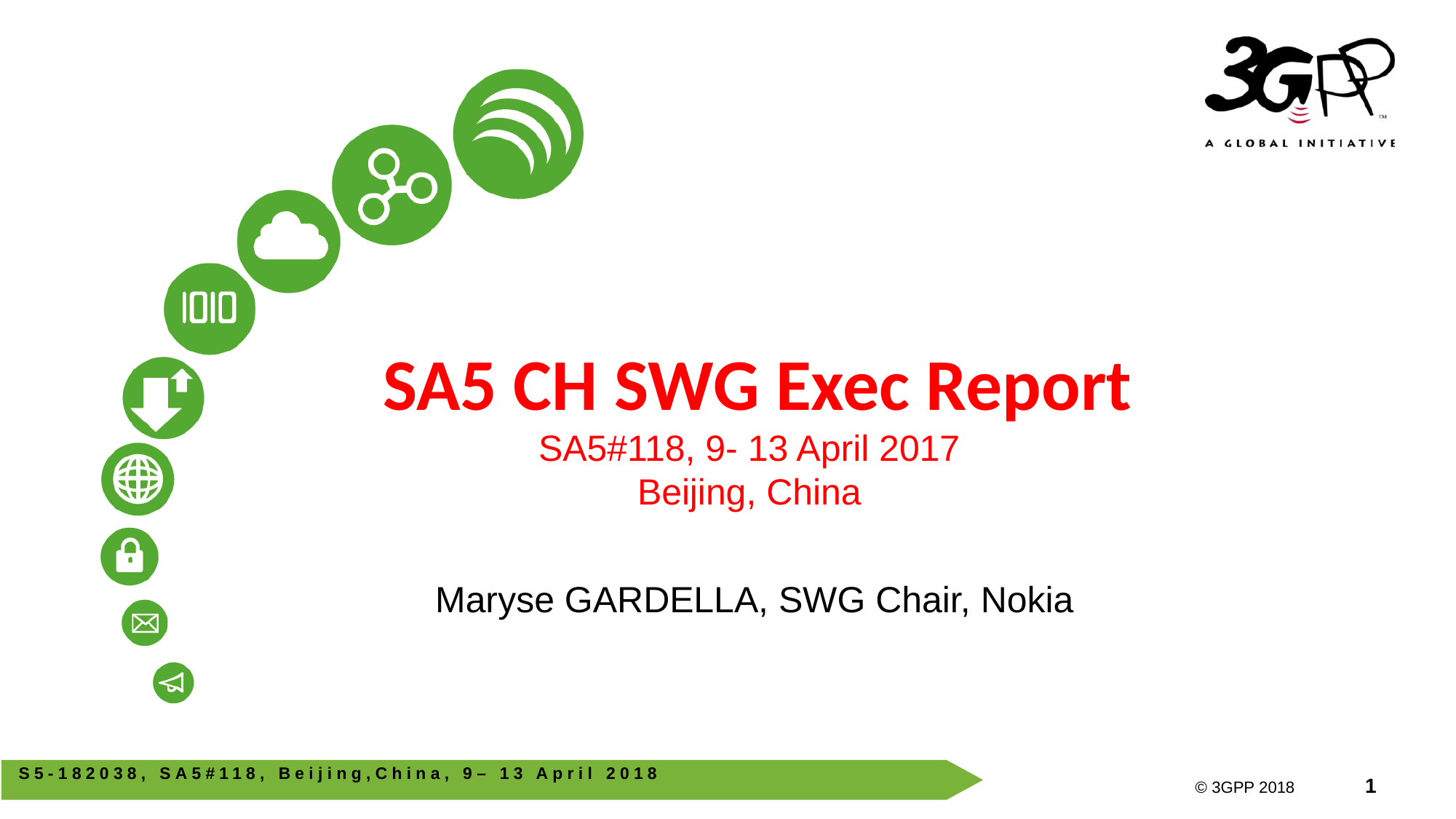

# SA5 CH SWG Exec Report SA5#118, 9- 13 April 2017 Beijing, China
Maryse GARDELLA, SWG Chair, Nokia